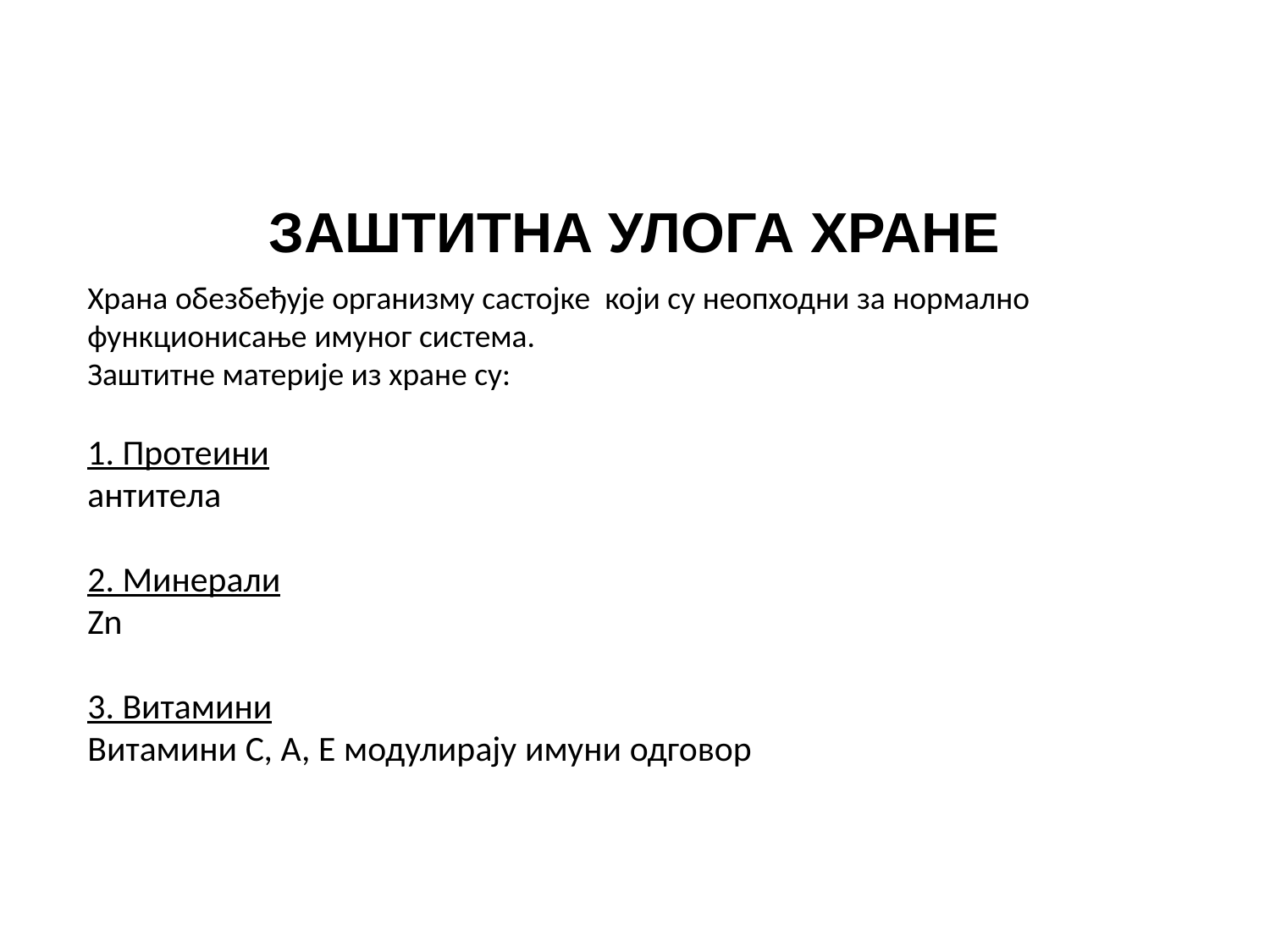

ЗАШТИТНА УЛОГА ХРАНЕ
Храна обезбеђује организму састојке  који су неопходни за нормално функционисање имуног система.
Заштитне материје из хране су:

1. Протеини
антитела

2. Минерали
Zn

3. Витамини
Витамини C, A, E модулирају имуни одговор